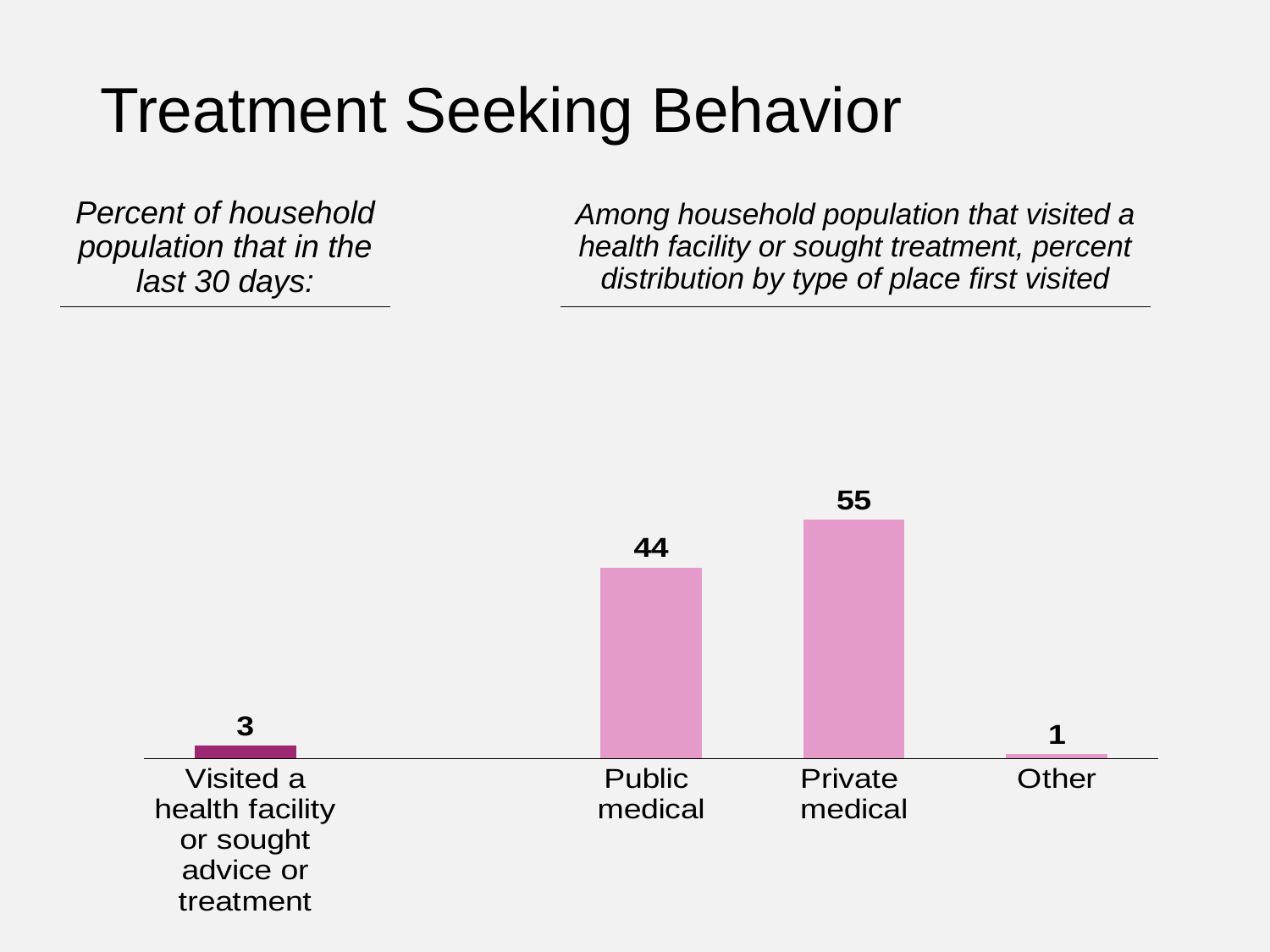

# Treatment Seeking Behavior
Percent of household population that in the last 30 days:
Among household population that visited a health facility or sought treatment, percent distribution by type of place first visited

### Chart

| Category | Visited a health facility or sought advice or treatment |
|---|---|
| Visited a health facility or sought advice or treatment | 3.0 |
|  | None |
| Public
medical | 44.0 |
| Private
medical | 55.0 |
| Other | 1.0 |